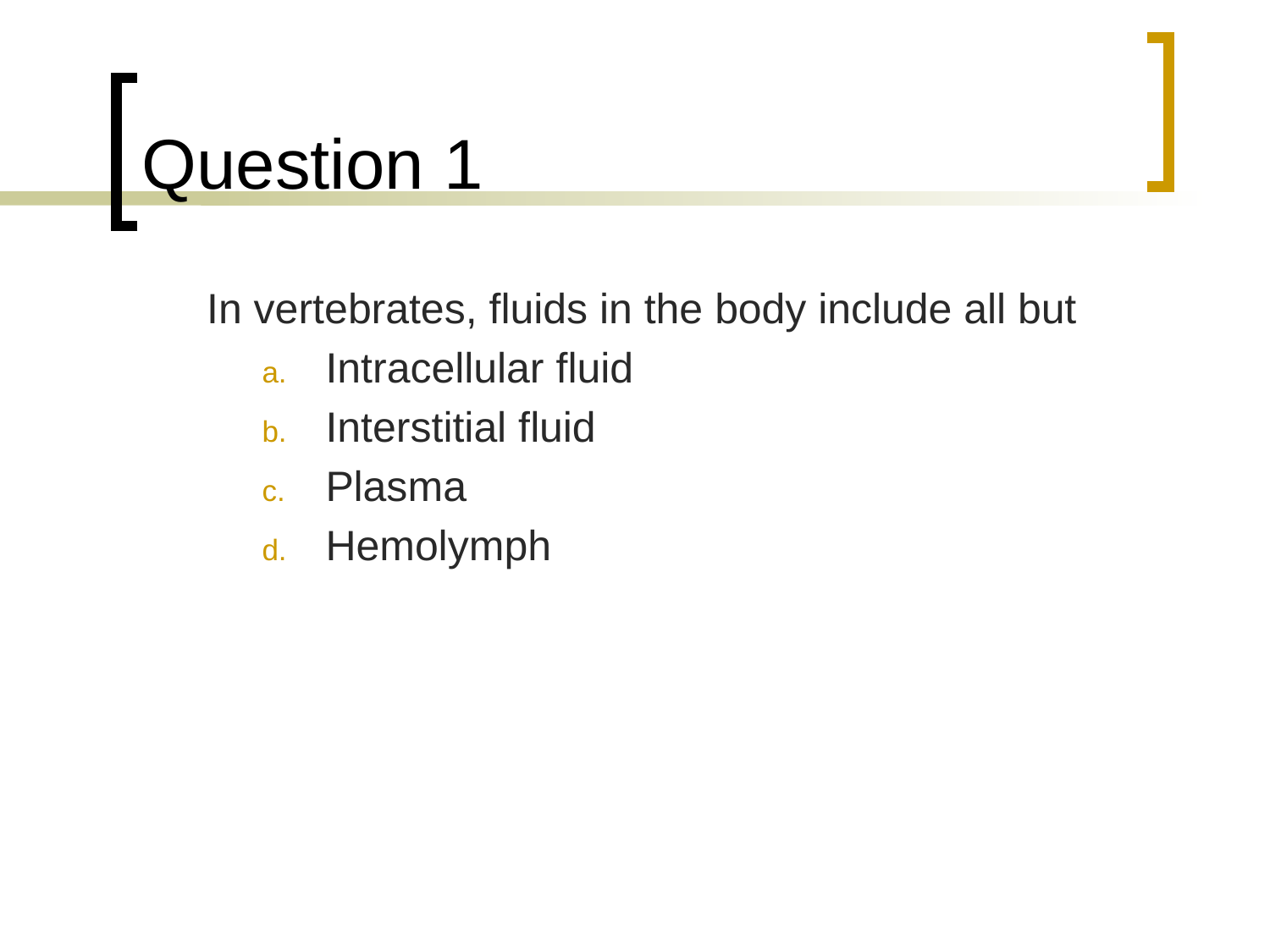

# Question 1
	In vertebrates, fluids in the body include all but
Intracellular fluid
Interstitial fluid
Plasma
Hemolymph